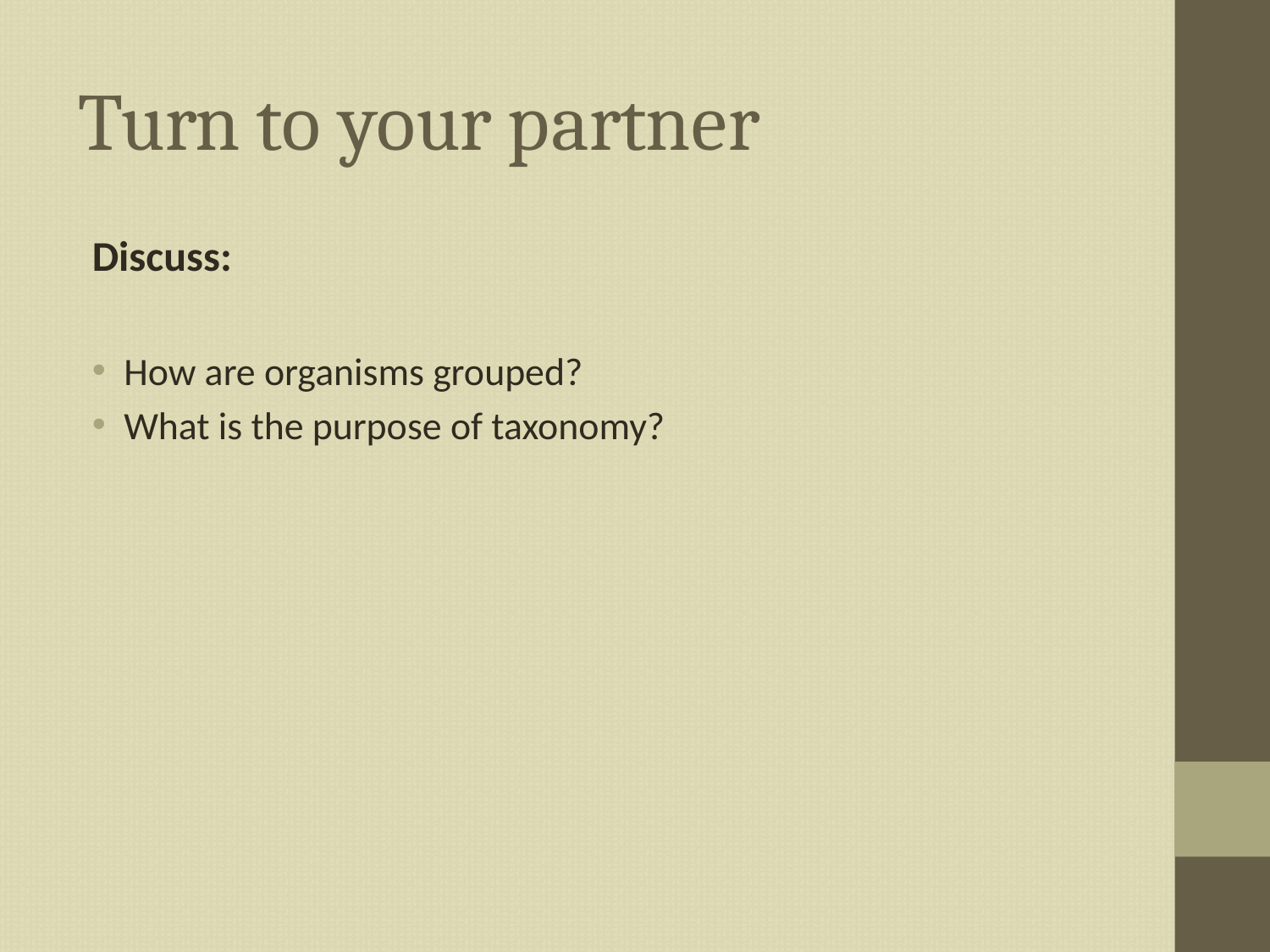

# Turn to your partner
Discuss:

How are organisms grouped?
What is the purpose of taxonomy?